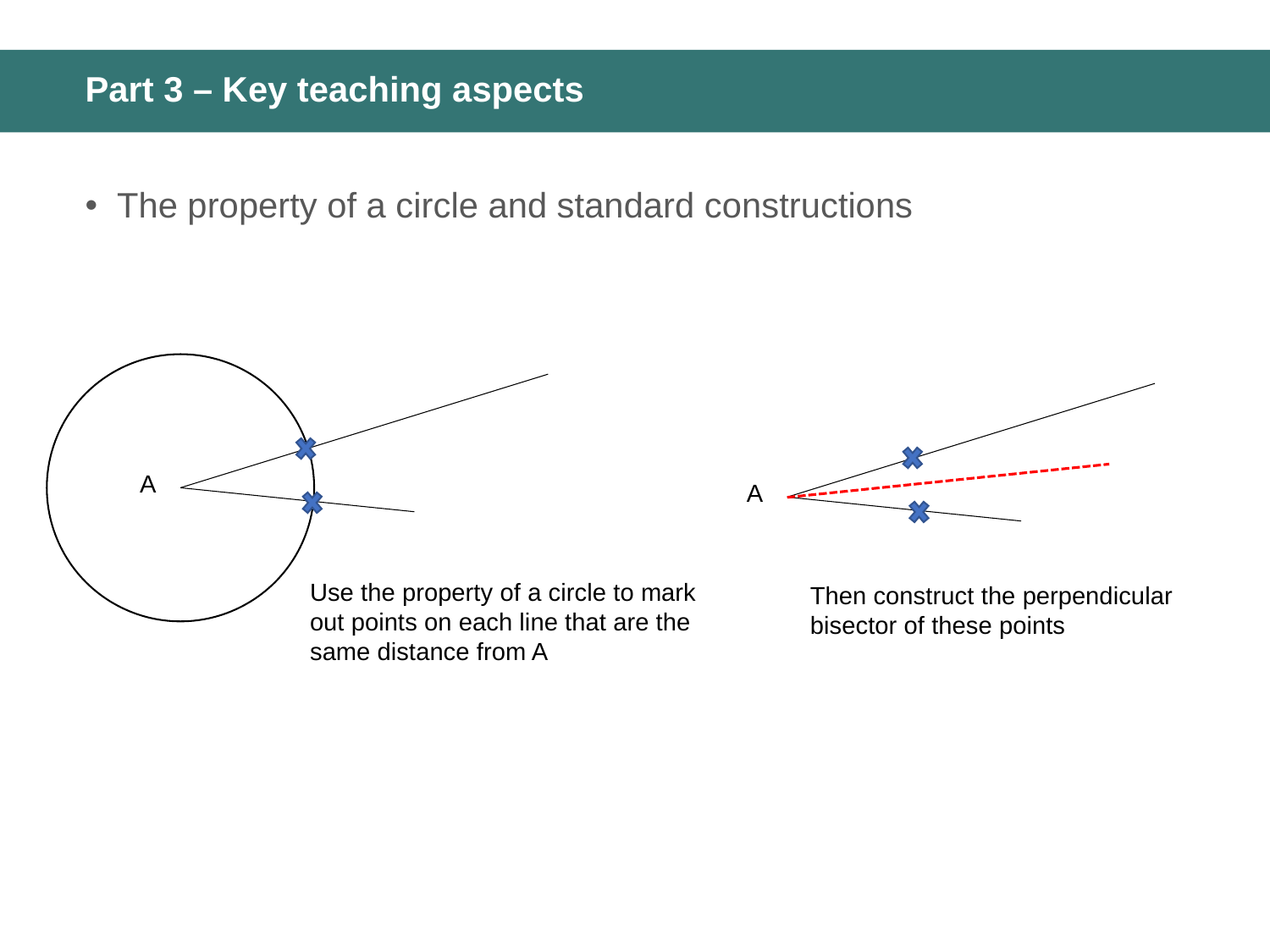

# Part 3 – Key teaching aspects
The property of a circle and standard constructions

A
A

Use the property of a circle to mark out points on each line that are the same distance from A
Then construct the perpendicular bisector of these points